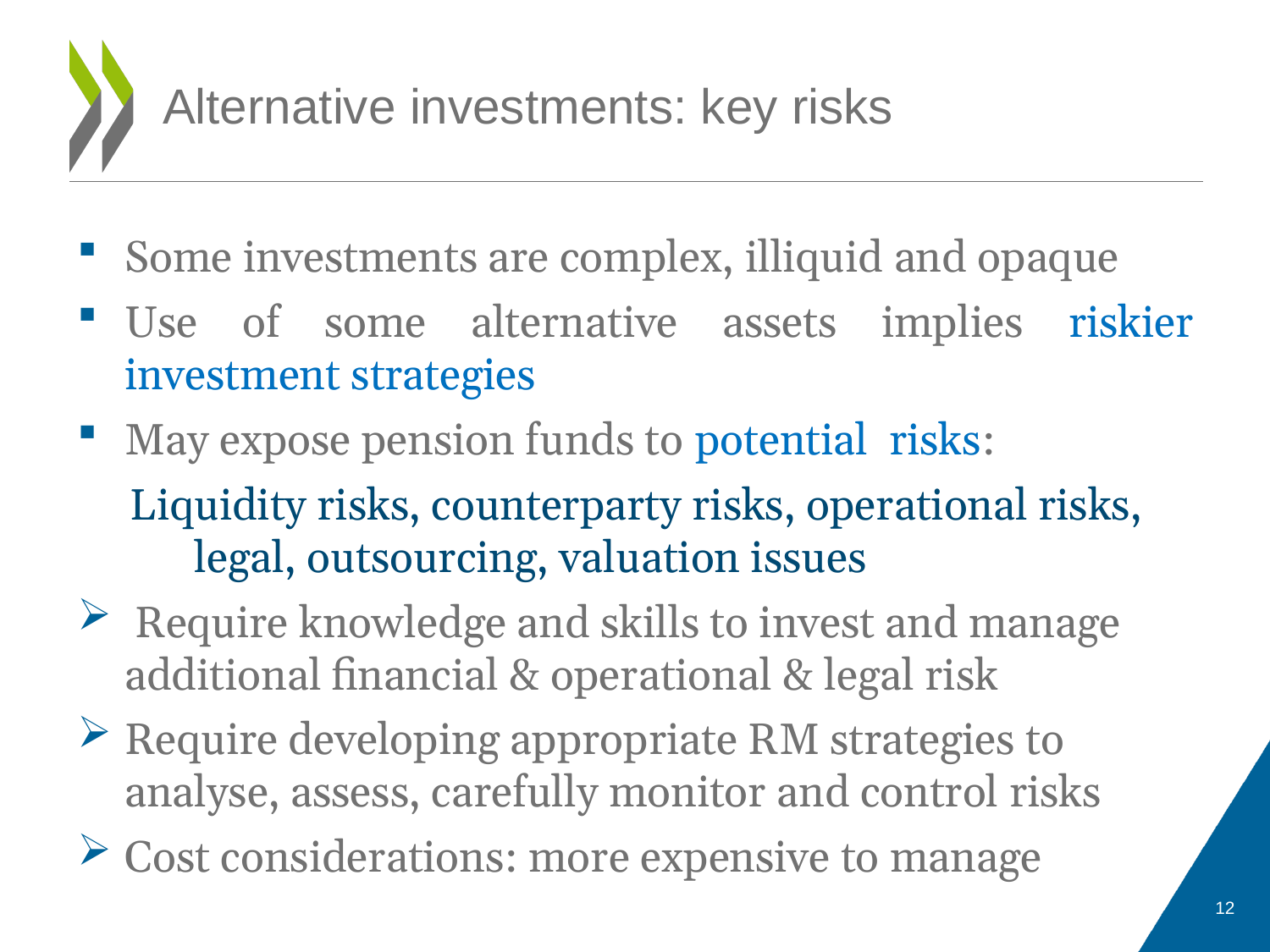

# Alternative investments: key risks
Some investments are complex, illiquid and opaque
Use of some alternative assets implies riskier investment strategies
May expose pension funds to potential  risks:
     Liquidity risks, counterparty risks, operational risks, 	legal, outsourcing, valuation issues
 Require knowledge and skills to invest and manage additional financial & operational & legal risk
Require developing appropriate RM strategies to analyse, assess, carefully monitor and control risks
Cost considerations: more expensive to manage
12